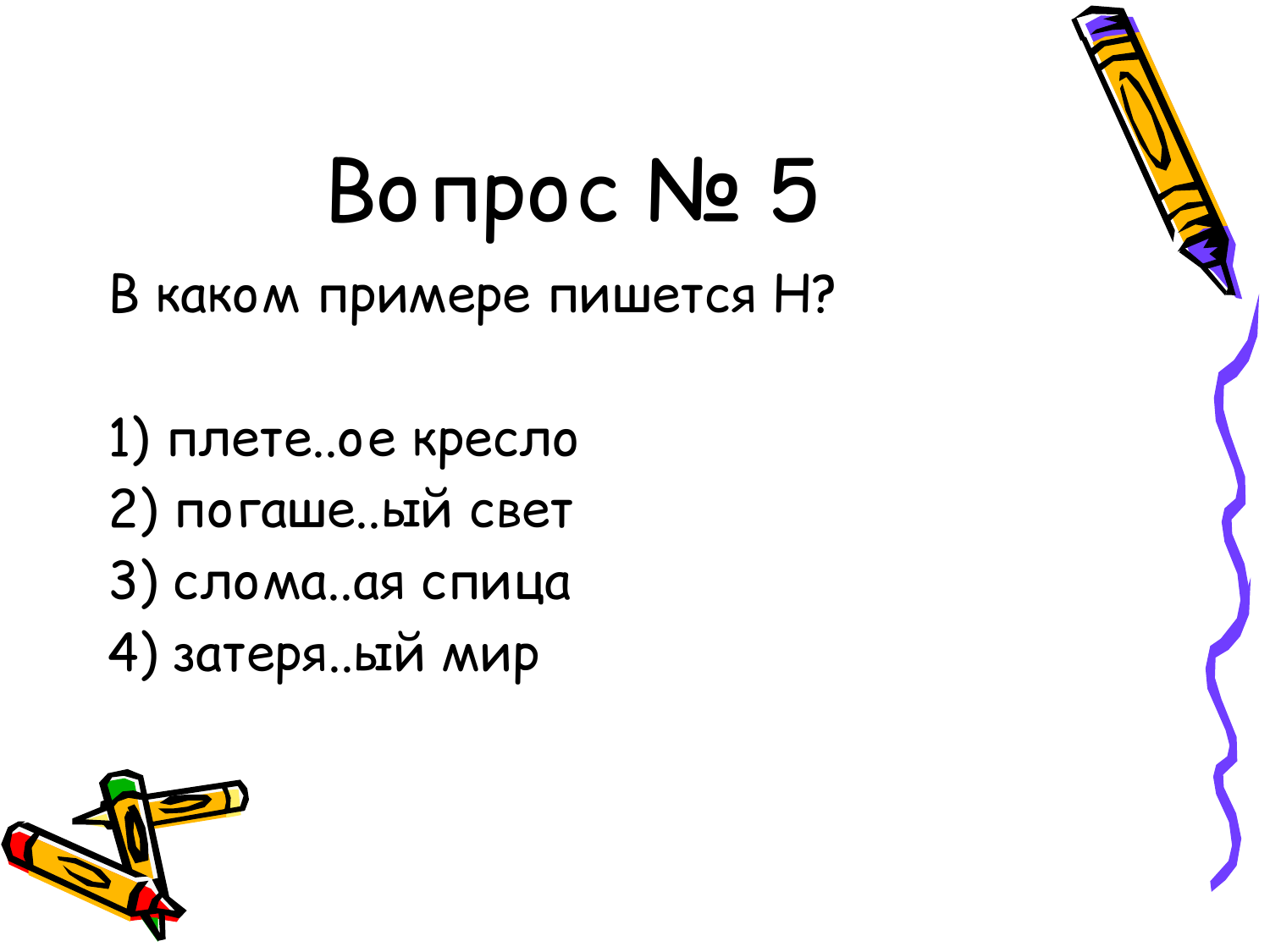

# Вопрос № 5
В каком примере пишется Н?

1) плете..ое кресло
2) погаше..ый свет
3) слома..ая спица
4) затеря..ый мир